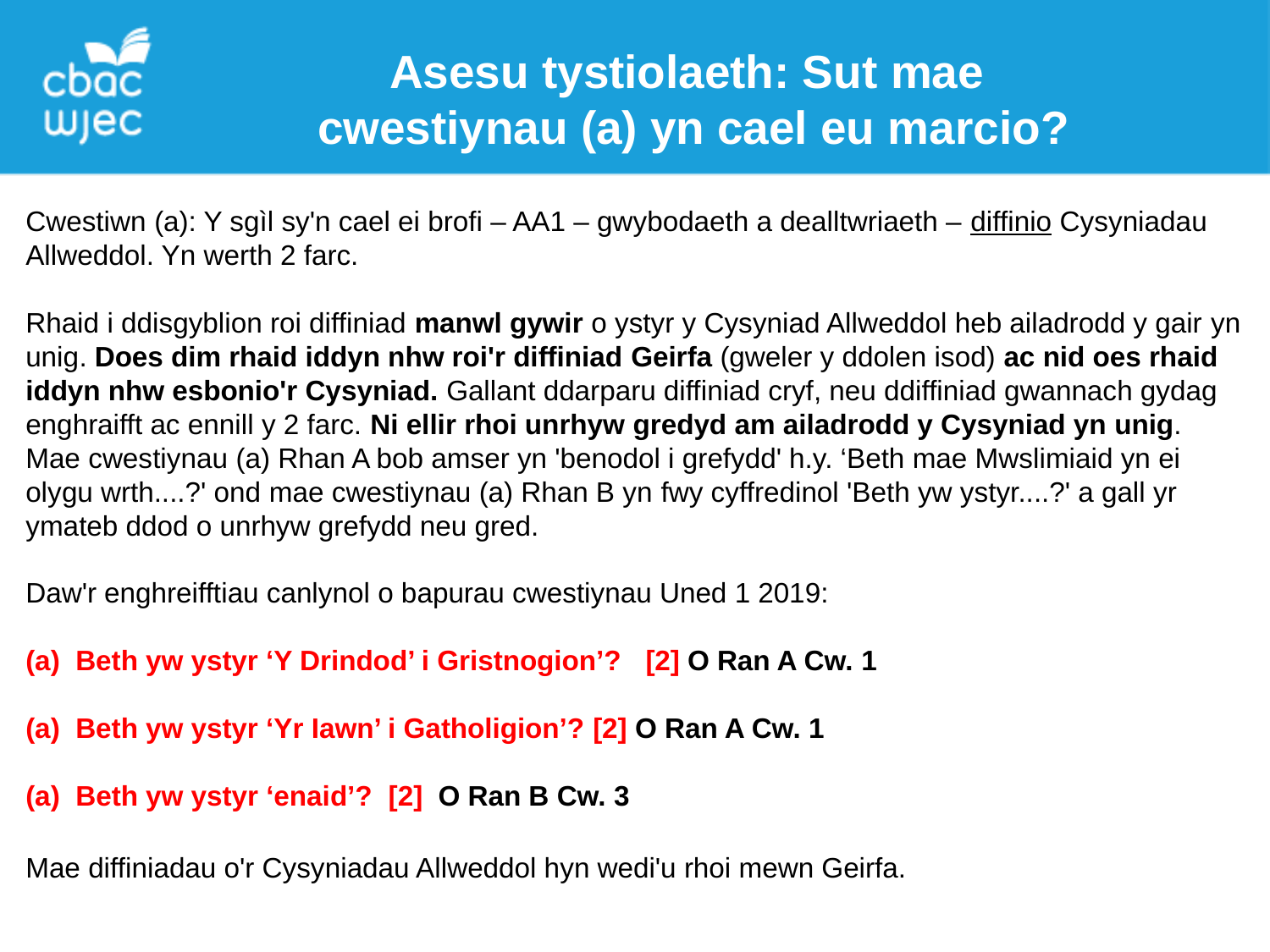

Asesu tystiolaeth: Sut mae
cwestiynau (a) yn cael eu marcio?
Cwestiwn (a): Y sgìl sy'n cael ei brofi – AA1 – gwybodaeth a dealltwriaeth – diffinio Cysyniadau Allweddol. Yn werth 2 farc.

Rhaid i ddisgyblion roi diffiniad manwl gywir o ystyr y Cysyniad Allweddol heb ailadrodd y gair yn unig. Does dim rhaid iddyn nhw roi'r diffiniad Geirfa (gweler y ddolen isod) ac nid oes rhaid iddyn nhw esbonio'r Cysyniad. Gallant ddarparu diffiniad cryf, neu ddiffiniad gwannach gydag enghraifft ac ennill y 2 farc. Ni ellir rhoi unrhyw gredyd am ailadrodd y Cysyniad yn unig.
Mae cwestiynau (a) Rhan A bob amser yn 'benodol i grefydd' h.y. ‘Beth mae Mwslimiaid yn ei olygu wrth....?' ond mae cwestiynau (a) Rhan B yn fwy cyffredinol 'Beth yw ystyr....?' a gall yr ymateb ddod o unrhyw grefydd neu gred.

Daw'r enghreifftiau canlynol o bapurau cwestiynau Uned 1 2019:

(a)  Beth yw ystyr ‘Y Drindod’ i Gristnogion’?   [2] O Ran A Cw. 1

(a)  Beth yw ystyr ‘Yr Iawn’ i Gatholigion’? [2] O Ran A Cw. 1

(a)  Beth yw ystyr ‘enaid’?  [2]  O Ran B Cw. 3

Mae diffiniadau o'r Cysyniadau Allweddol hyn wedi'u rhoi mewn Geirfa.